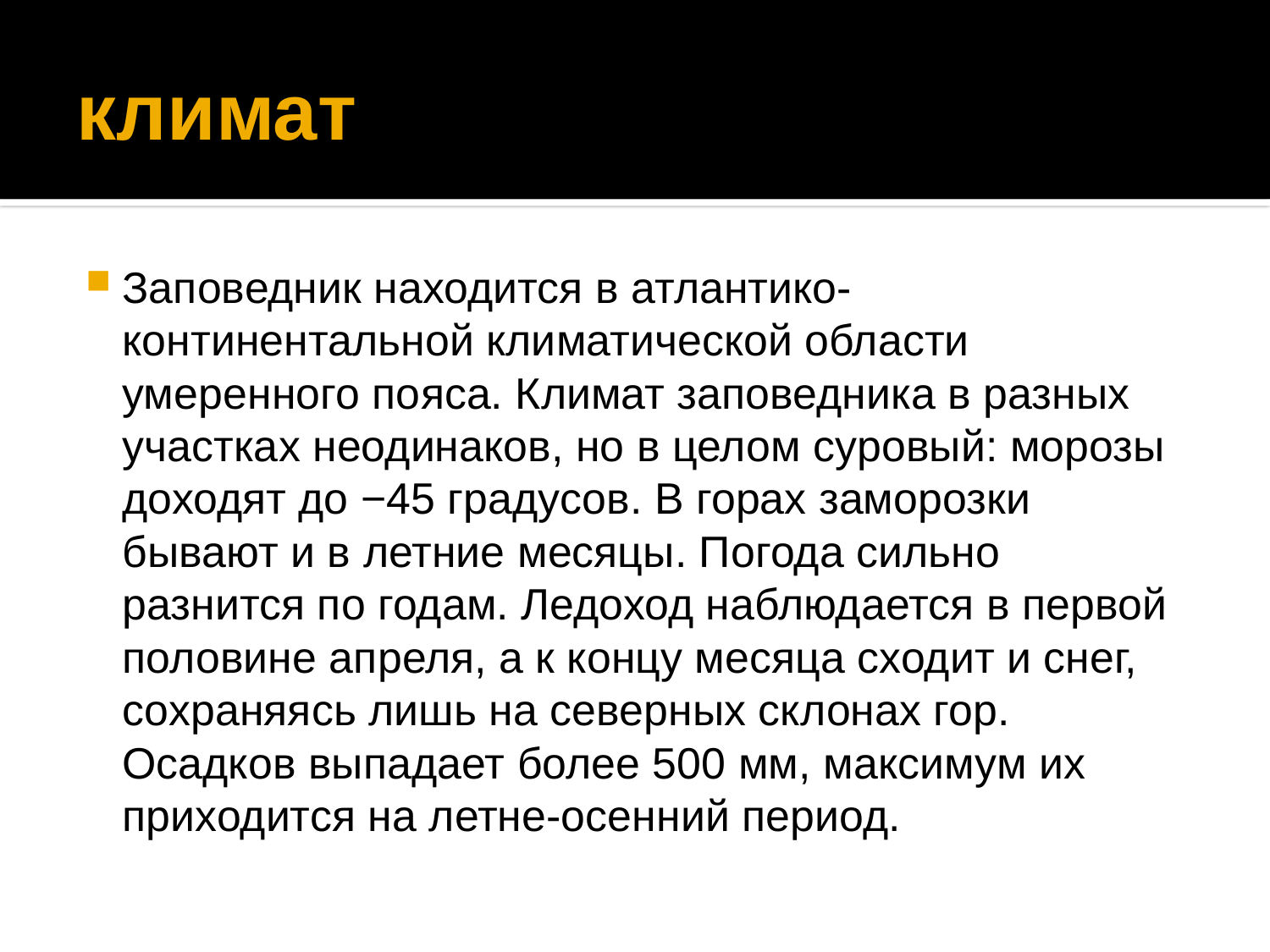

# климат
Заповедник находится в атлантико-континентальной климатической области умеренного пояса. Климат заповедника в разных участках неодинаков, но в целом суровый: морозы доходят до −45 градусов. В горах заморозки бывают и в летние месяцы. Погода сильно разнится по годам. Ледоход наблюдается в первой половине апреля, а к концу месяца сходит и снег, сохраняясь лишь на северных склонах гор. Осадков выпадает более 500 мм, максимум их приходится на летне-осенний период.